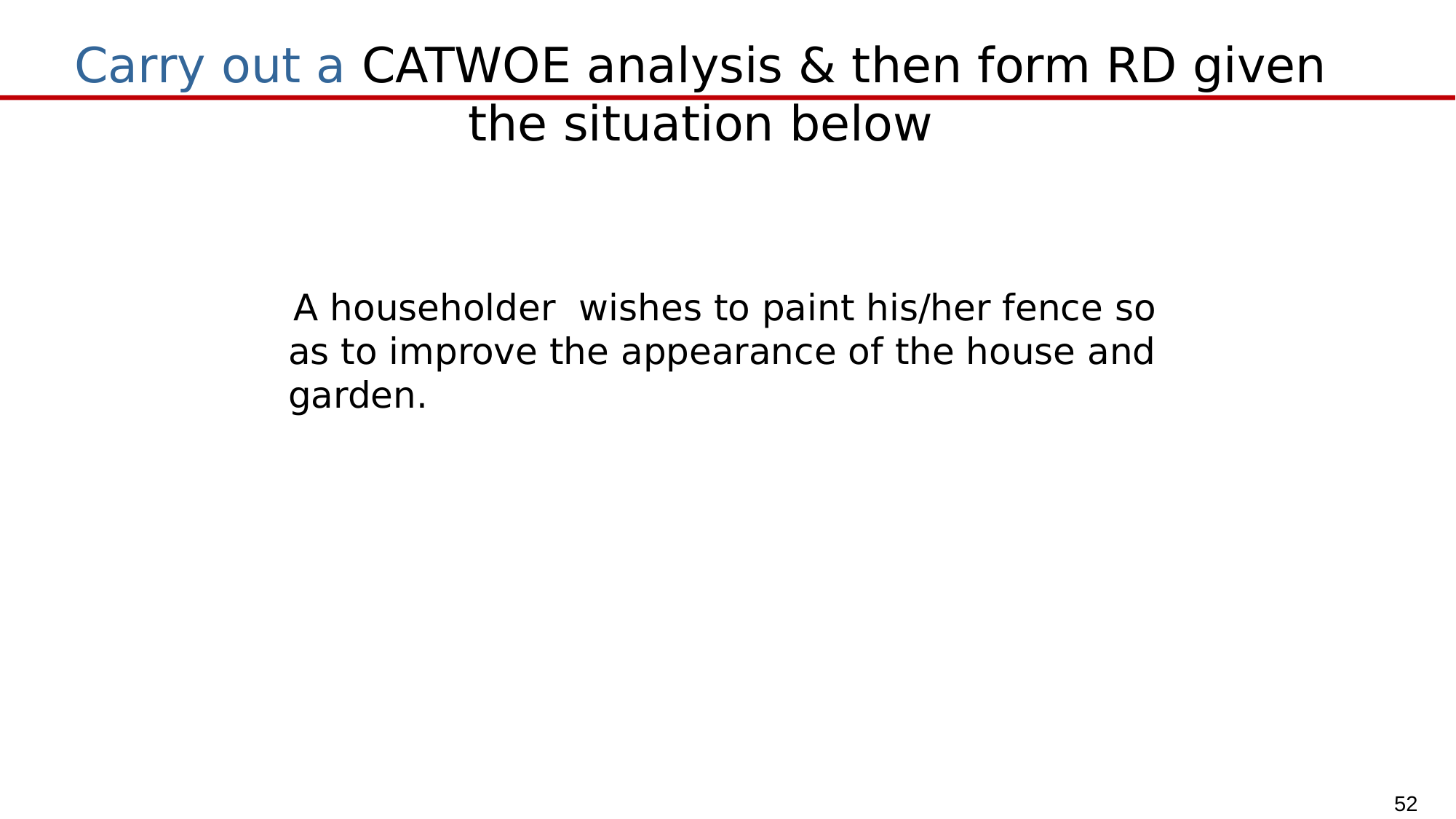

# Carry out a CATWOE analysis & then form RD given the situation below
    A householder  wishes to paint his/her fence so as to improve the appearance of the house and garden.
52